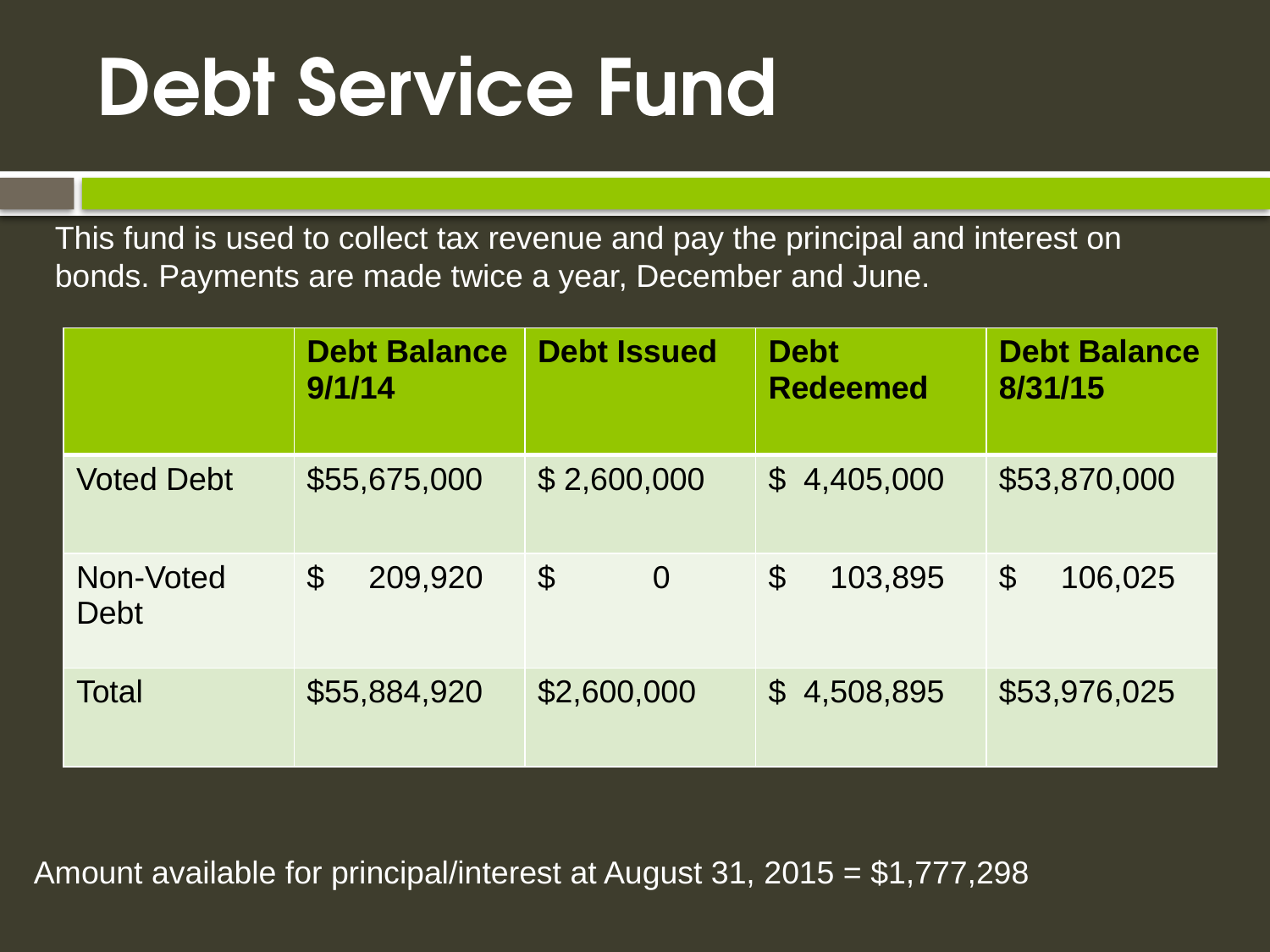

Debt Service Fund
This fund is used to collect tax revenue and pay the principal and interest on bonds. Payments are made twice a year, December and June.
|  | Debt Balance 9/1/14 | Debt Issued | Debt Redeemed | Debt Balance 8/31/15 |
| --- | --- | --- | --- | --- |
| Voted Debt | $55,675,000 | $ 2,600,000 | $ 4,405,000 | $53,870,000 |
| Non-Voted Debt | $ 209,920 | $ 0 | $ 103,895 | $ 106,025 |
| Total | $55,884,920 | $2,600,000 | $ 4,508,895 | $53,976,025 |
Amount available for principal/interest at August 31, 2015 = $1,777,298